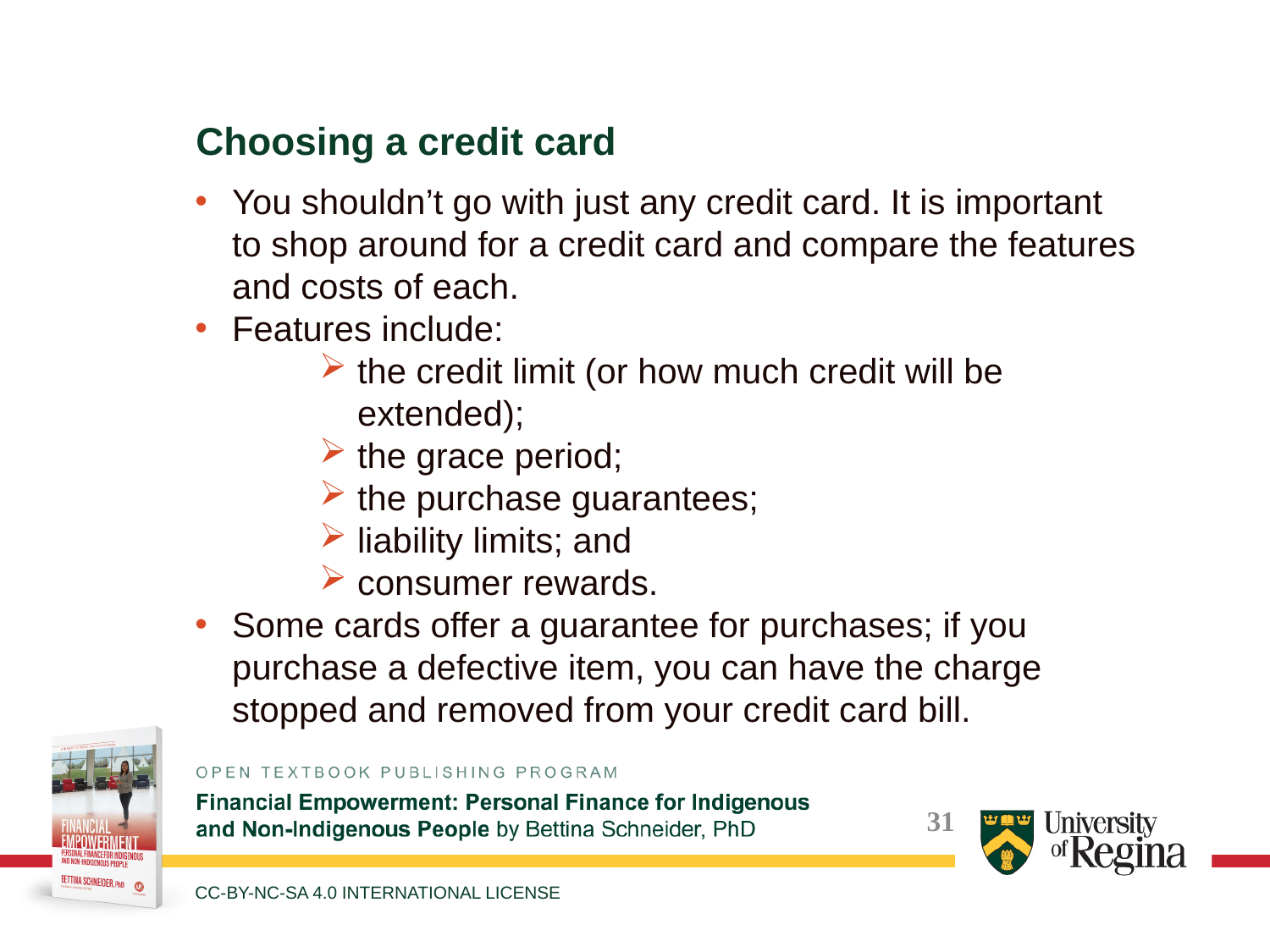

Choosing a credit card
You shouldn’t go with just any credit card. It is important to shop around for a credit card and compare the features and costs of each.
Features include:
the credit limit (or how much credit will be extended);
the grace period;
the purchase guarantees;
liability limits; and
consumer rewards.
Some cards offer a guarantee for purchases; if you purchase a defective item, you can have the charge stopped and removed from your credit card bill.

CC-BY-NC-SA 4.0 INTERNATIONAL LICENSE